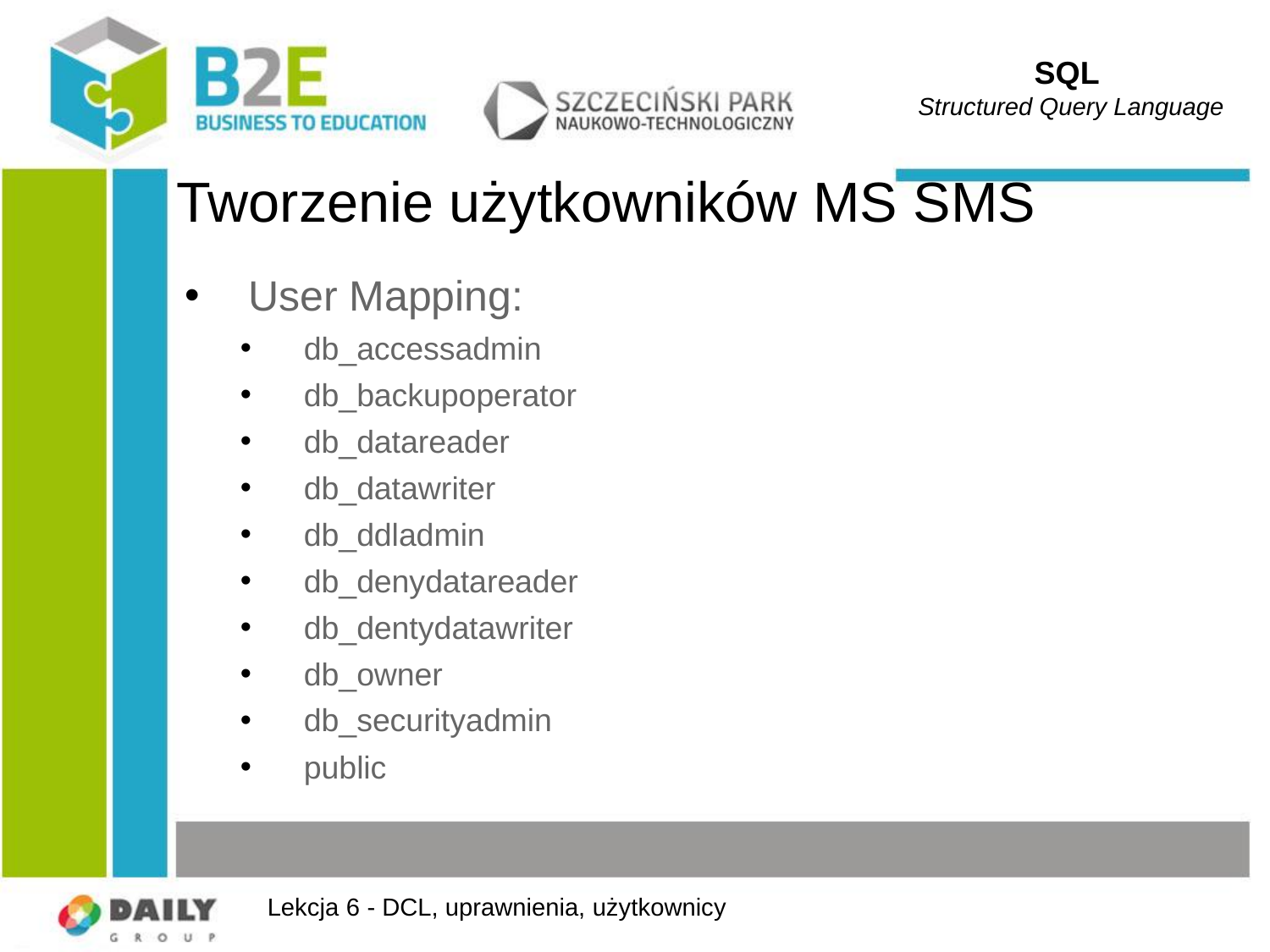

SQL
Structured Query Language
# Tworzenie użytkowników MS SMS
User Mapping:
db_accessadmin
db_backupoperator
db_datareader
db_datawriter
db_ddladmin
db_denydatareader
db_dentydatawriter
db_owner
db_securityadmin
public

Lekcja 6 - DCL, uprawnienia, użytkownicy